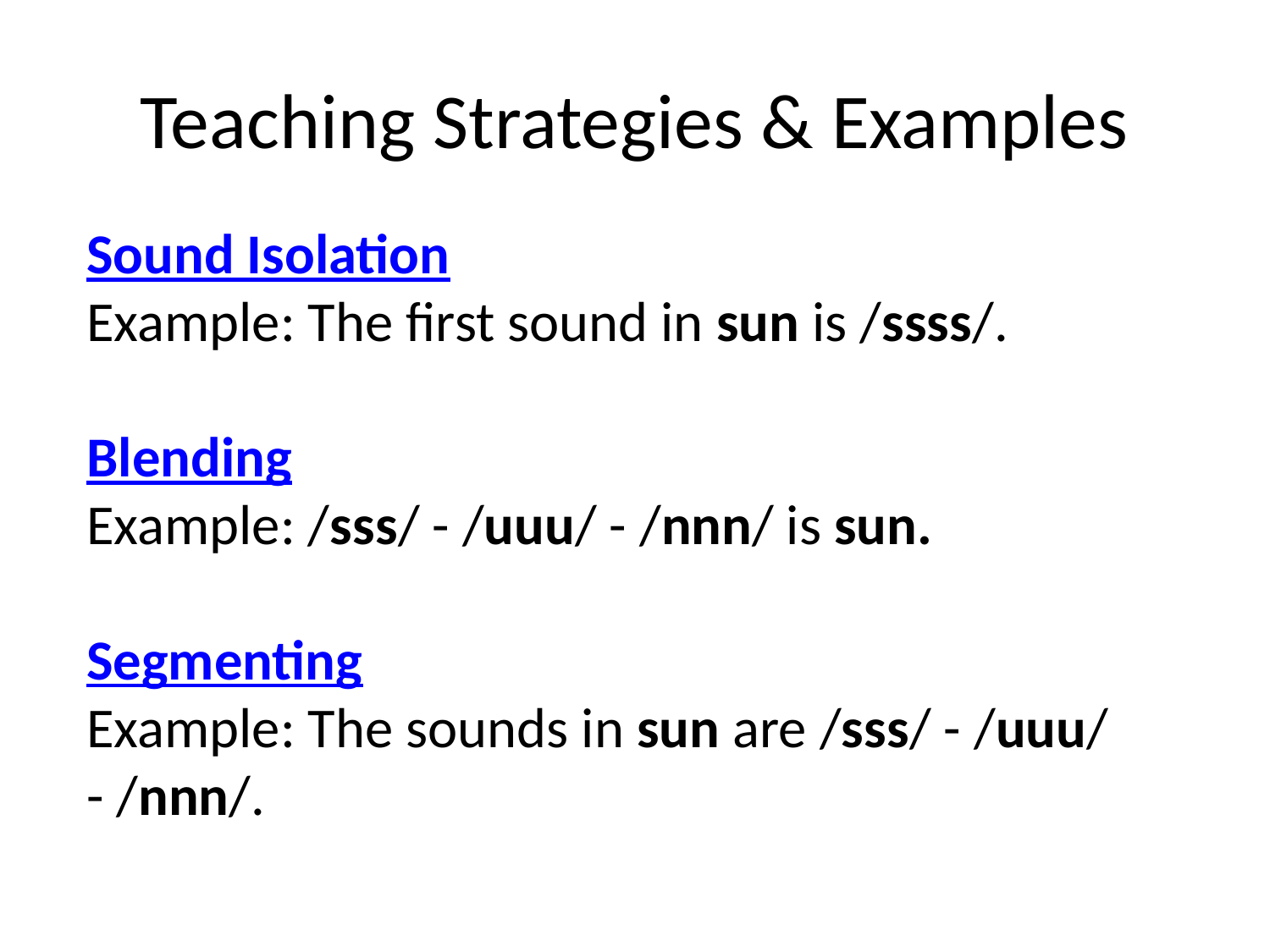

# Teaching Strategies & Examples
Sound Isolation
Example: The first sound in sun is /ssss/.

Blending
Example: /sss/ - /uuu/ - /nnn/ is sun.

Segmenting
Example: The sounds in sun are /sss/ - /uuu/ - /nnn/.